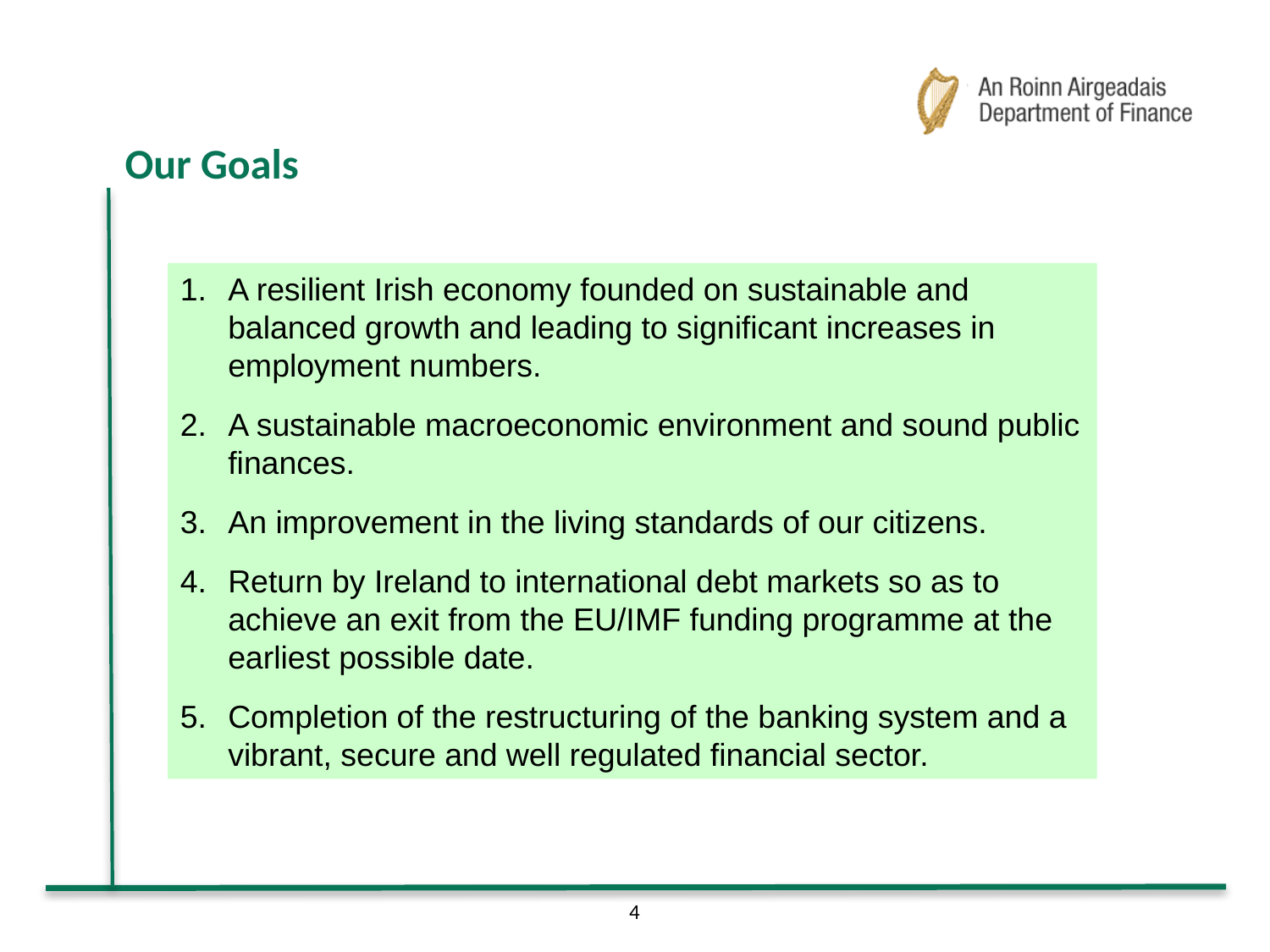

Our Goals

A resilient Irish economy founded on sustainable and balanced growth and leading to significant increases in employment numbers.
A sustainable macroeconomic environment and sound public finances.
An improvement in the living standards of our citizens.
Return by Ireland to international debt markets so as to achieve an exit from the EU/IMF funding programme at the earliest possible date.
Completion of the restructuring of the banking system and a vibrant, secure and well regulated financial sector.
4